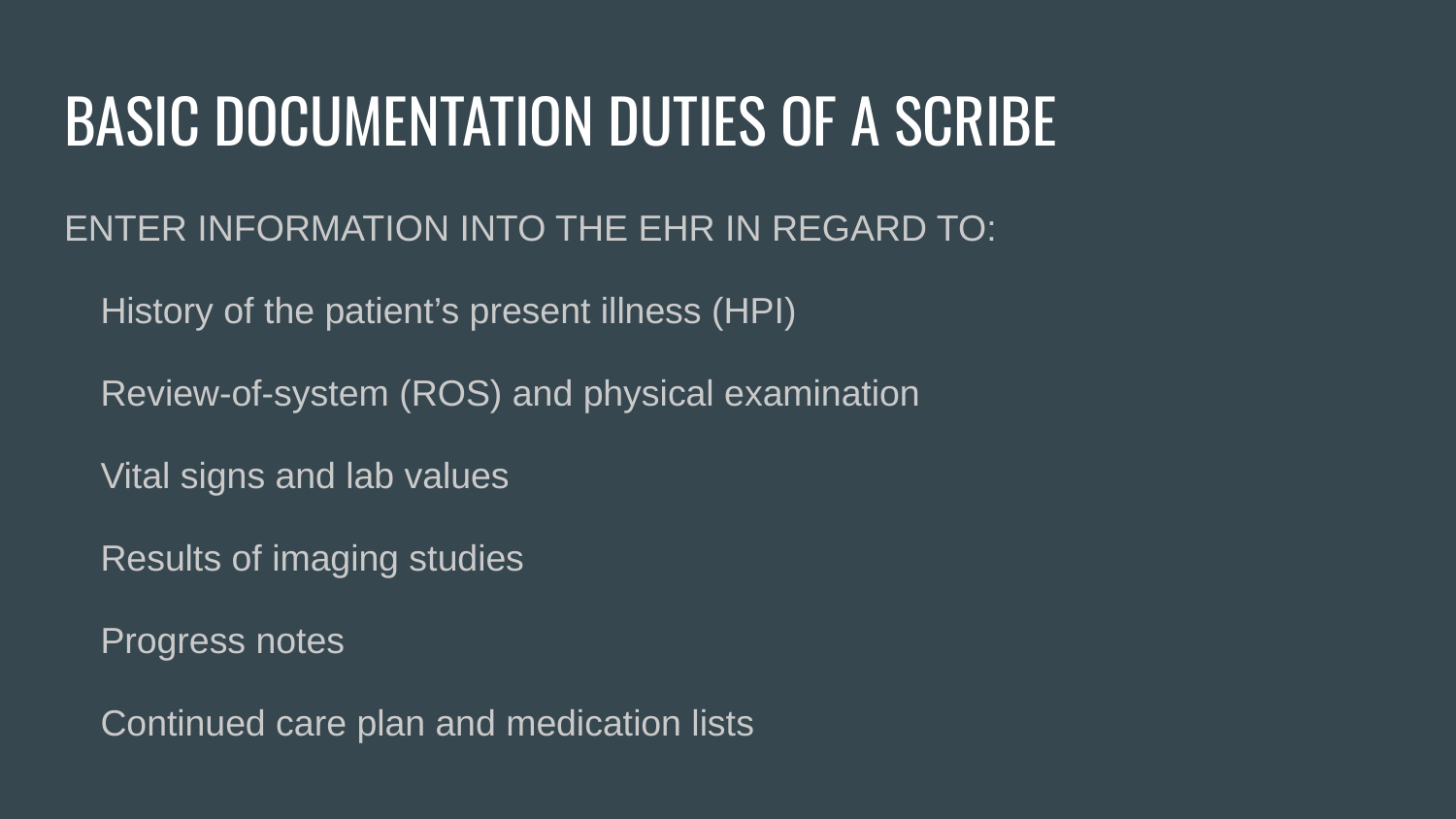

# BASIC DOCUMENTATION DUTIES OF A SCRIBE
ENTER INFORMATION INTO THE EHR IN REGARD TO:
History of the patient’s present illness (HPI)
Review-of-system (ROS) and physical examination
Vital signs and lab values
Results of imaging studies
Progress notes
Continued care plan and medication lists